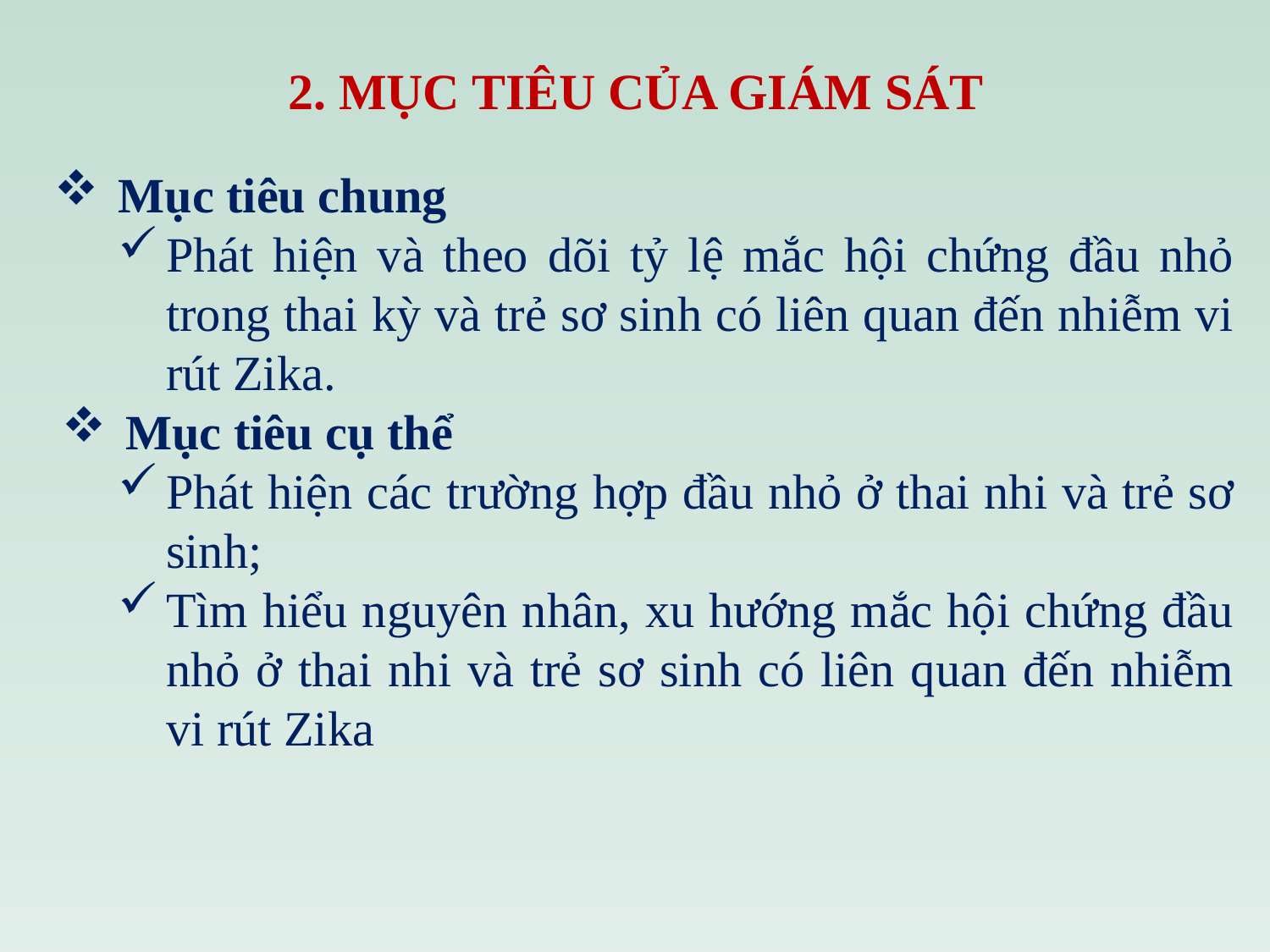

# 2. MỤC TIÊU CỦA GIÁM SÁT
Mục tiêu chung
Phát hiện và theo dõi tỷ lệ mắc hội chứng đầu nhỏ trong thai kỳ và trẻ sơ sinh có liên quan đến nhiễm vi rút Zika.
Mục tiêu cụ thể
Phát hiện các trường hợp đầu nhỏ ở thai nhi và trẻ sơ sinh;
­Tìm hiểu nguyên nhân, xu hướng mắc hội chứng đầu nhỏ ở thai nhi và trẻ sơ sinh có liên quan đến nhiễm vi rút Zika